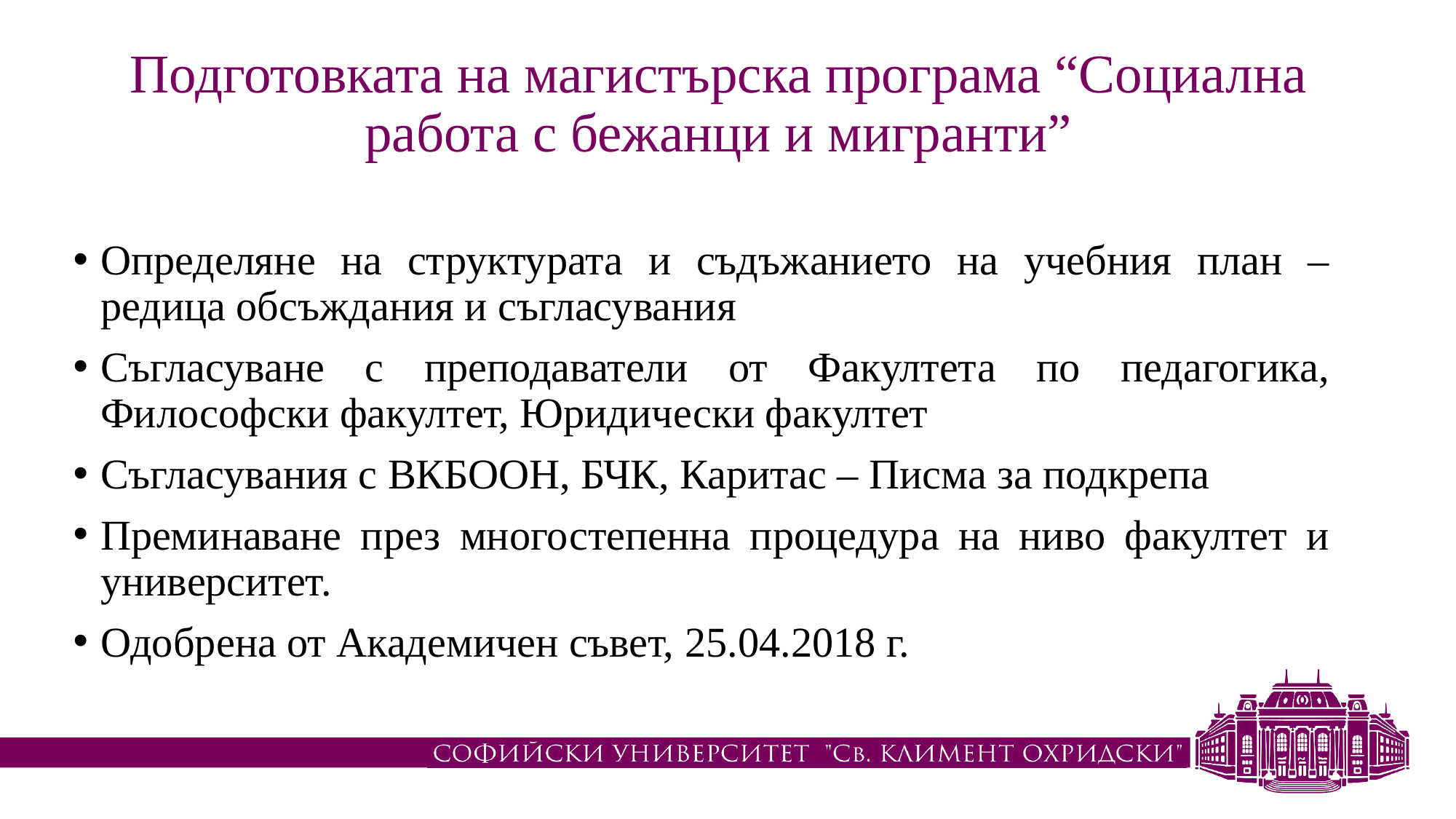

# Подготовката на магистърска програма “Социална работа с бежанци и мигранти”

Определяне на структурата и съдъжанието на учебния план – редица обсъждания и съгласувания
Съгласуване с преподаватели от Факултета по педагогика, Философски факултет, Юридически факултет
Съгласувания с ВКБООН, БЧК, Каритас – Писма за подкрепа
Преминаване през многостепенна процедура на ниво факултет и университет.
Одобрена от Академичен съвет, 25.04.2018 г.